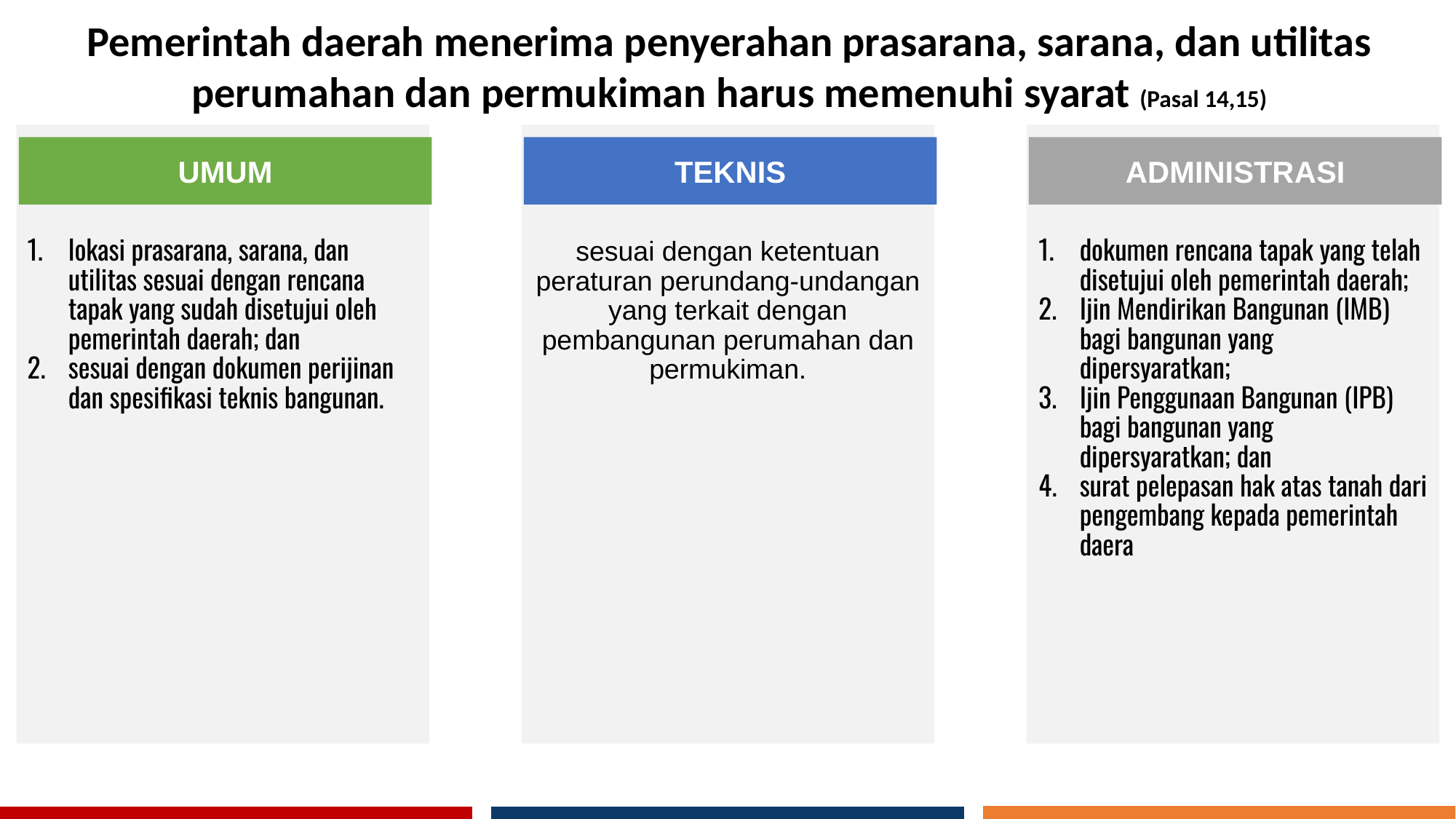

Pemerintah daerah menerima penyerahan prasarana, sarana, dan utilitas perumahan dan permukiman harus memenuhi syarat (Pasal 14,15)

Umum
lokasi prasarana, sarana, dan utilitas sesuai dengan rencana tapak yang sudah disetujui oleh pemerintah daerah; dan
sesuai dengan dokumen perijinan dan spesifikasi teknis bangunan.

Teknis
sesuai dengan ketentuan peraturan perundang-undangan yang terkait dengan pembangunan perumahan dan permukiman.

Administrasi
dokumen rencana tapak yang telah disetujui oleh pemerintah daerah;
Ijin Mendirikan Bangunan (IMB) bagi bangunan yang dipersyaratkan;
Ijin Penggunaan Bangunan (IPB) bagi bangunan yang dipersyaratkan; dan
surat pelepasan hak atas tanah dari pengembang kepada pemerintah daera